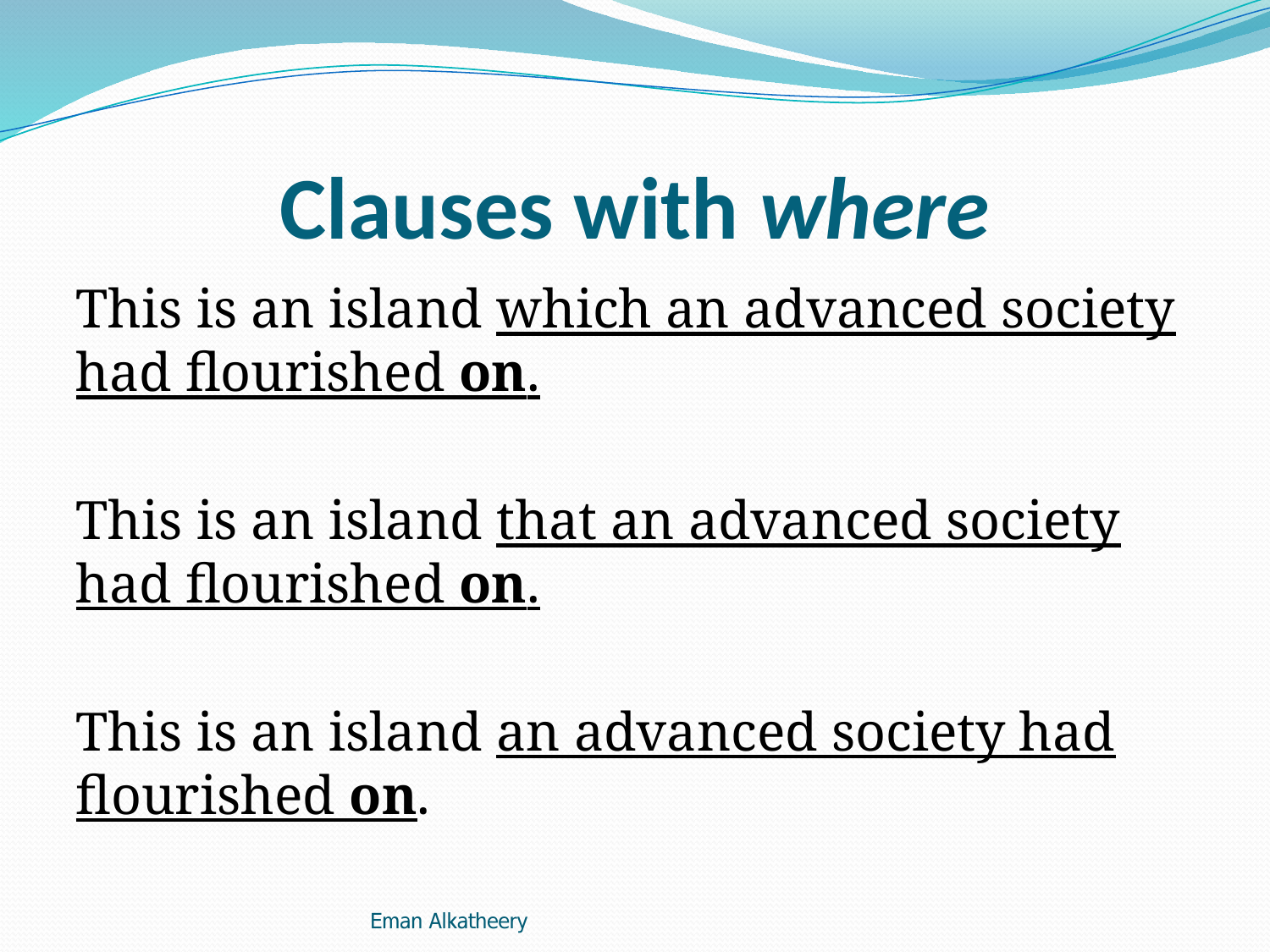

# Clauses with where
This is an island which an advanced society had flourished on.

This is an island that an advanced society had flourished on.

This is an island an advanced society had flourished on.

Eman Alkatheery